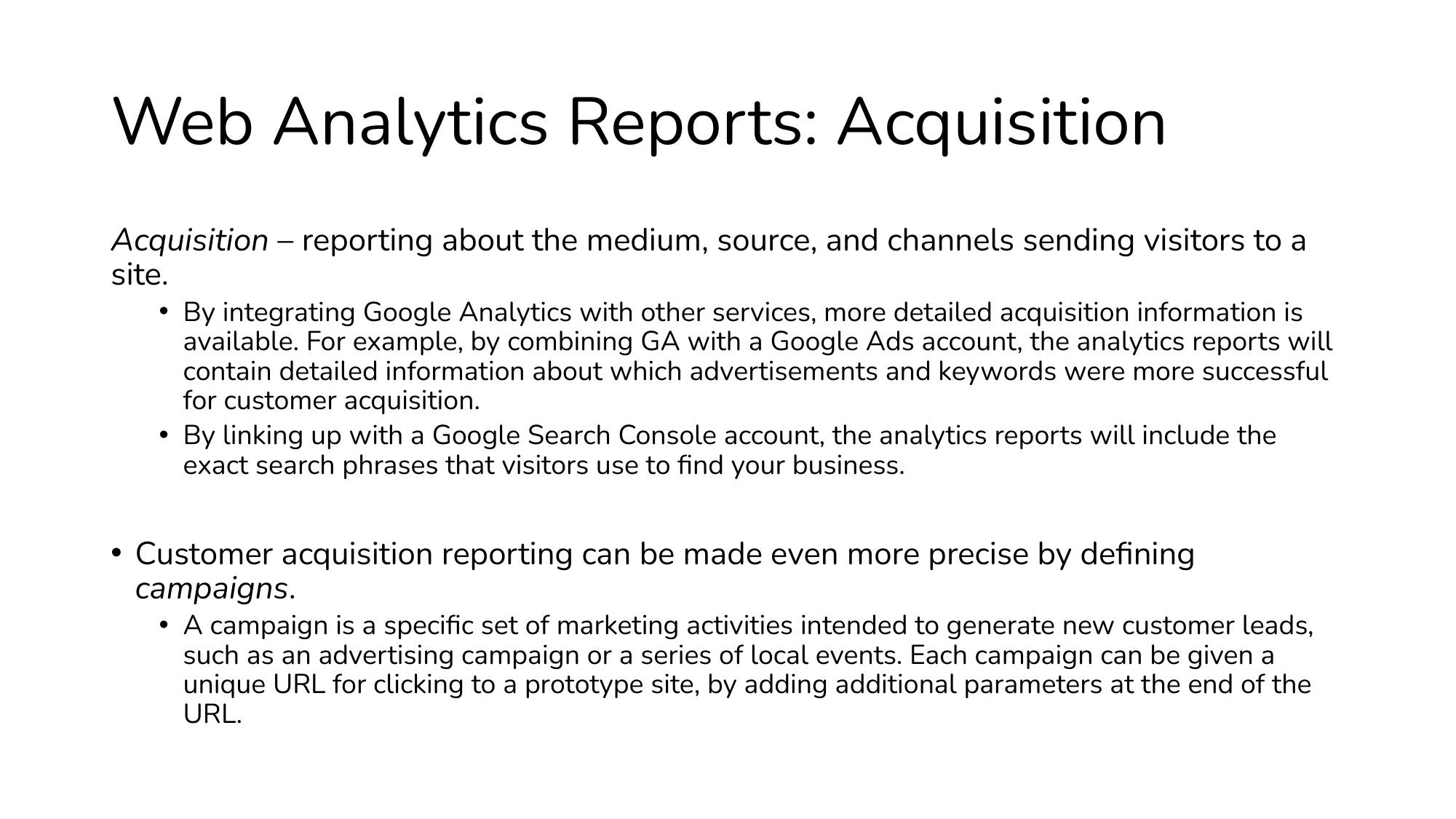

# Web Analytics Reports: Acquisition
Acquisition – reporting about the medium, source, and channels sending visitors to a site.
By integrating Google Analytics with other services, more detailed acquisition information is available. For example, by combining GA with a Google Ads account, the analytics reports will contain detailed information about which advertisements and keywords were more successful for customer acquisition.
By linking up with a Google Search Console account, the analytics reports will include the exact search phrases that visitors use to find your business.

Customer acquisition reporting can be made even more precise by defining campaigns.
A campaign is a specific set of marketing activities intended to generate new customer leads, such as an advertising campaign or a series of local events. Each campaign can be given a unique URL for clicking to a prototype site, by adding additional parameters at the end of the URL.